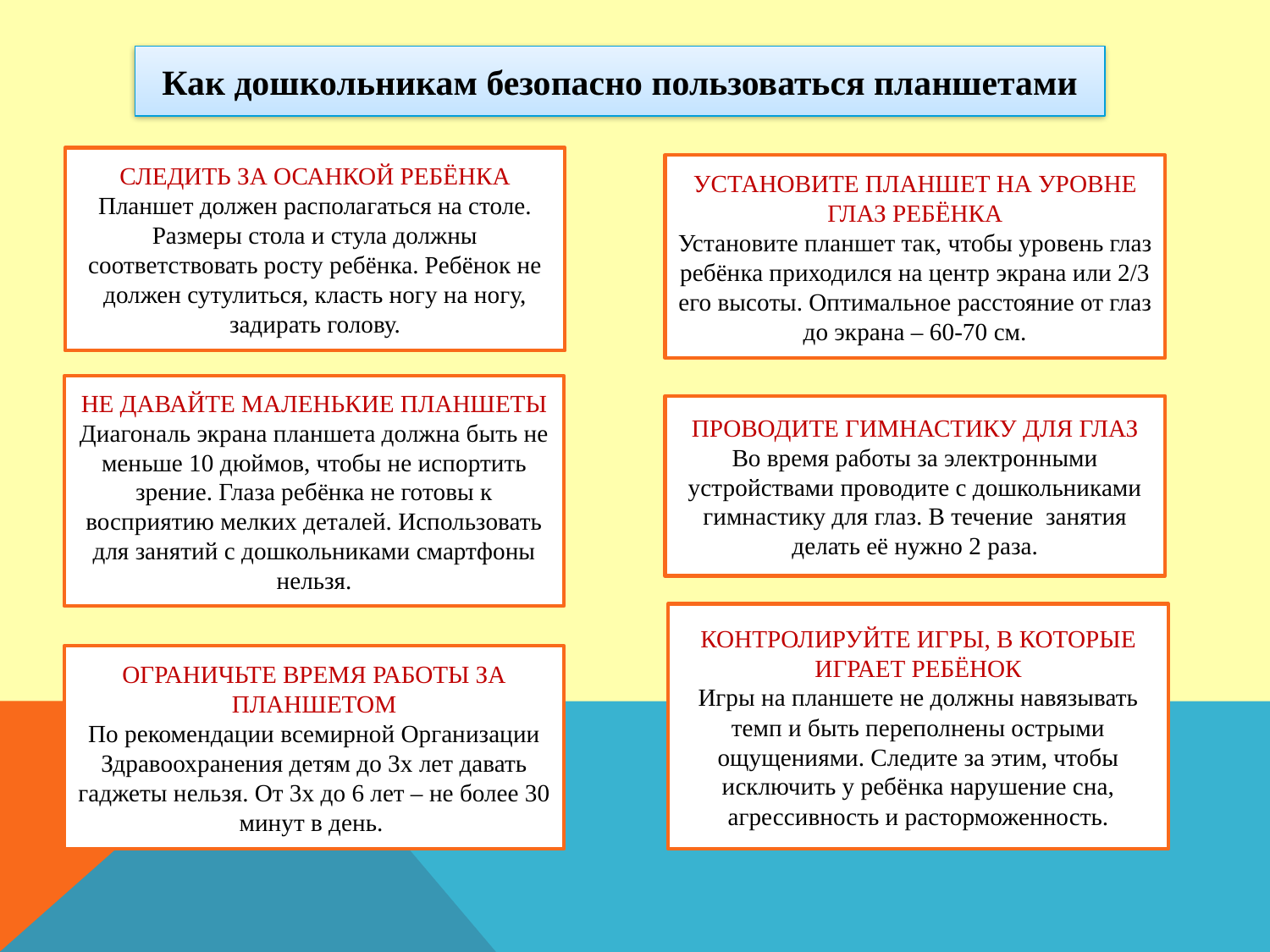

Как дошкольникам безопасно пользоваться планшетами
СЛЕДИТЬ ЗА ОСАНКОЙ РЕБЁНКА
Планшет должен располагаться на столе. Размеры стола и стула должны соответствовать росту ребёнка. Ребёнок не должен сутулиться, класть ногу на ногу, задирать голову.
УСТАНОВИТЕ ПЛАНШЕТ НА УРОВНЕ ГЛАЗ РЕБЁНКА
Установите планшет так, чтобы уровень глаз ребёнка приходился на центр экрана или 2/3 его высоты. Оптимальное расстояние от глаз до экрана – 60-70 см.
НЕ ДАВАЙТЕ МАЛЕНЬКИЕ ПЛАНШЕТЫ
Диагональ экрана планшета должна быть не меньше 10 дюймов, чтобы не испортить зрение. Глаза ребёнка не готовы к восприятию мелких деталей. Использовать для занятий с дошкольниками смартфоны нельзя.
ПРОВОДИТЕ ГИМНАСТИКУ ДЛЯ ГЛАЗ
Во время работы за электронными устройствами проводите с дошкольниками гимнастику для глаз. В течение  занятия делать её нужно 2 раза.
КОНТРОЛИРУЙТЕ ИГРЫ, В КОТОРЫЕ ИГРАЕТ РЕБЁНОК
Игры на планшете не должны навязывать темп и быть переполнены острыми ощущениями. Следите за этим, чтобы исключить у ребёнка нарушение сна, агрессивность и расторможенность.
ОГРАНИЧЬТЕ ВРЕМЯ РАБОТЫ ЗА ПЛАНШЕТОМ
По рекомендации всемирной Организации Здравоохранения детям до 3х лет давать гаджеты нельзя. От 3х до 6 лет – не более 30 минут в день.